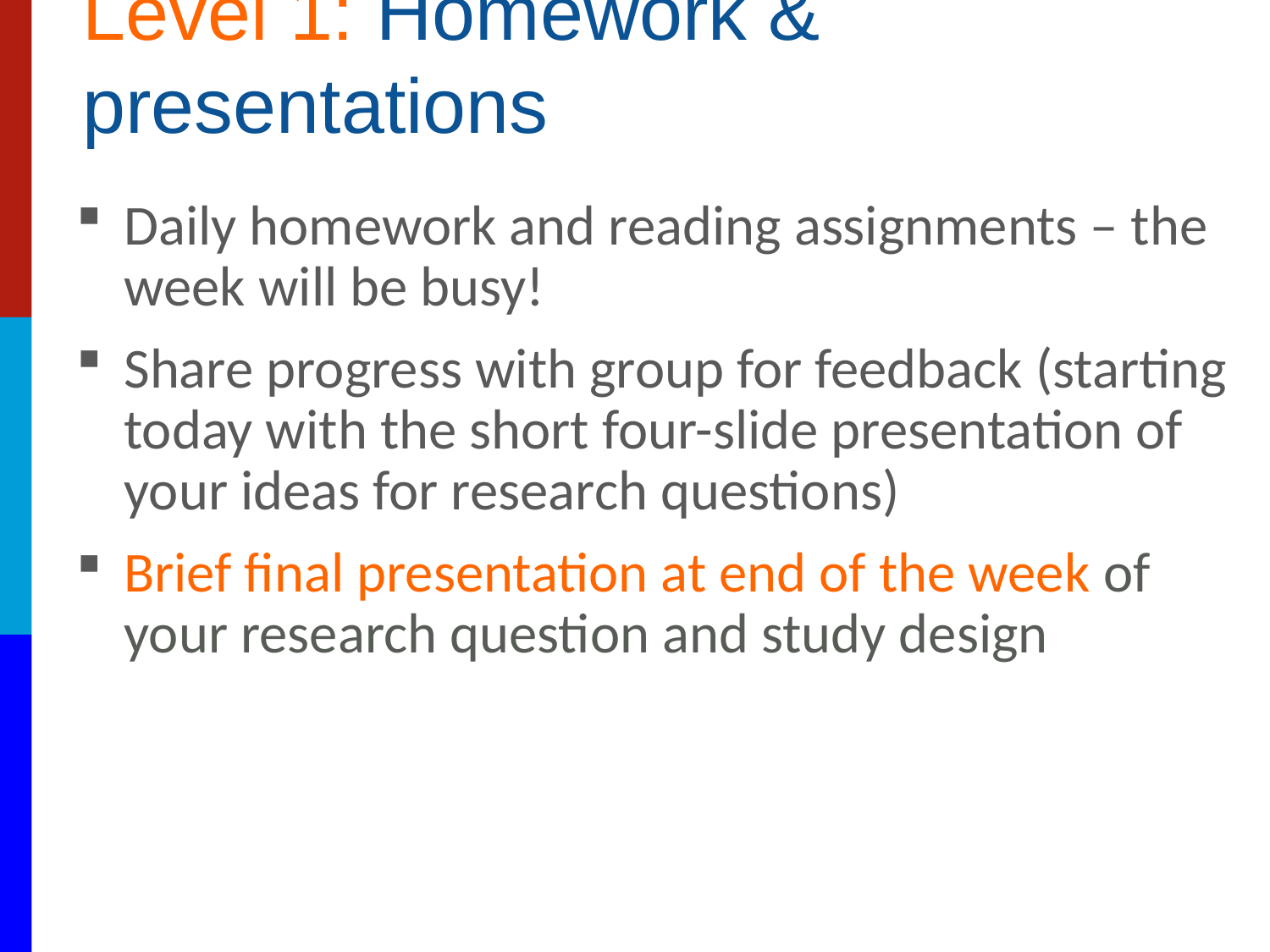

# Level 1: Homework & presentations
Daily homework and reading assignments – the week will be busy!
Share progress with group for feedback (starting today with the short four-slide presentation of your ideas for research questions)
Brief final presentation at end of the week of your research question and study design